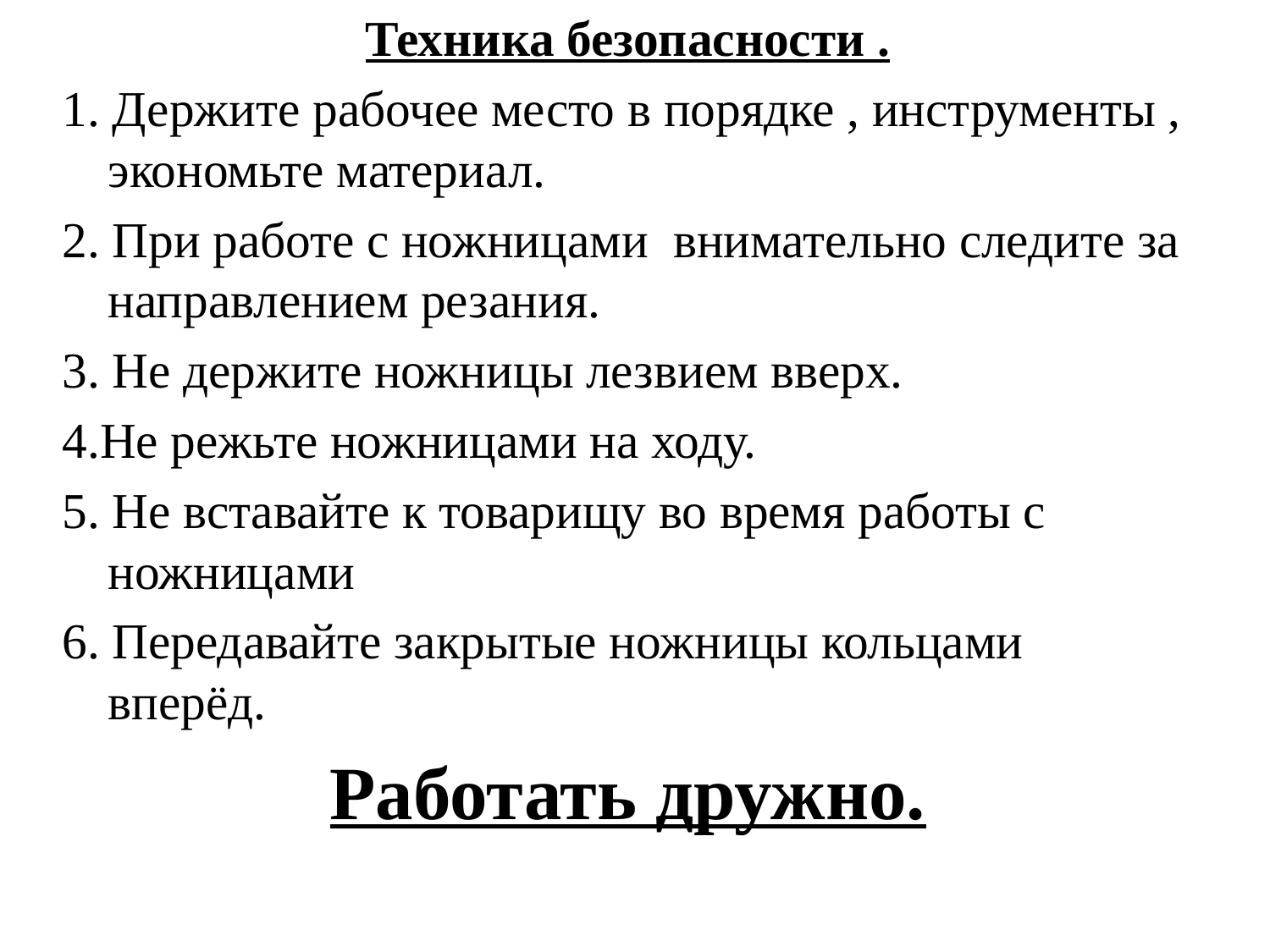

Техника безопасности .
1. Держите рабочее место в порядке , инструменты , экономьте материал.
2. При работе с ножницами  внимательно следите за направлением резания.
3. Не держите ножницы лезвием вверх.
4.Не режьте ножницами на ходу.
5. Не вставайте к товарищу во время работы с ножницами
6. Передавайте закрытые ножницы кольцами вперёд.
Работать дружно.